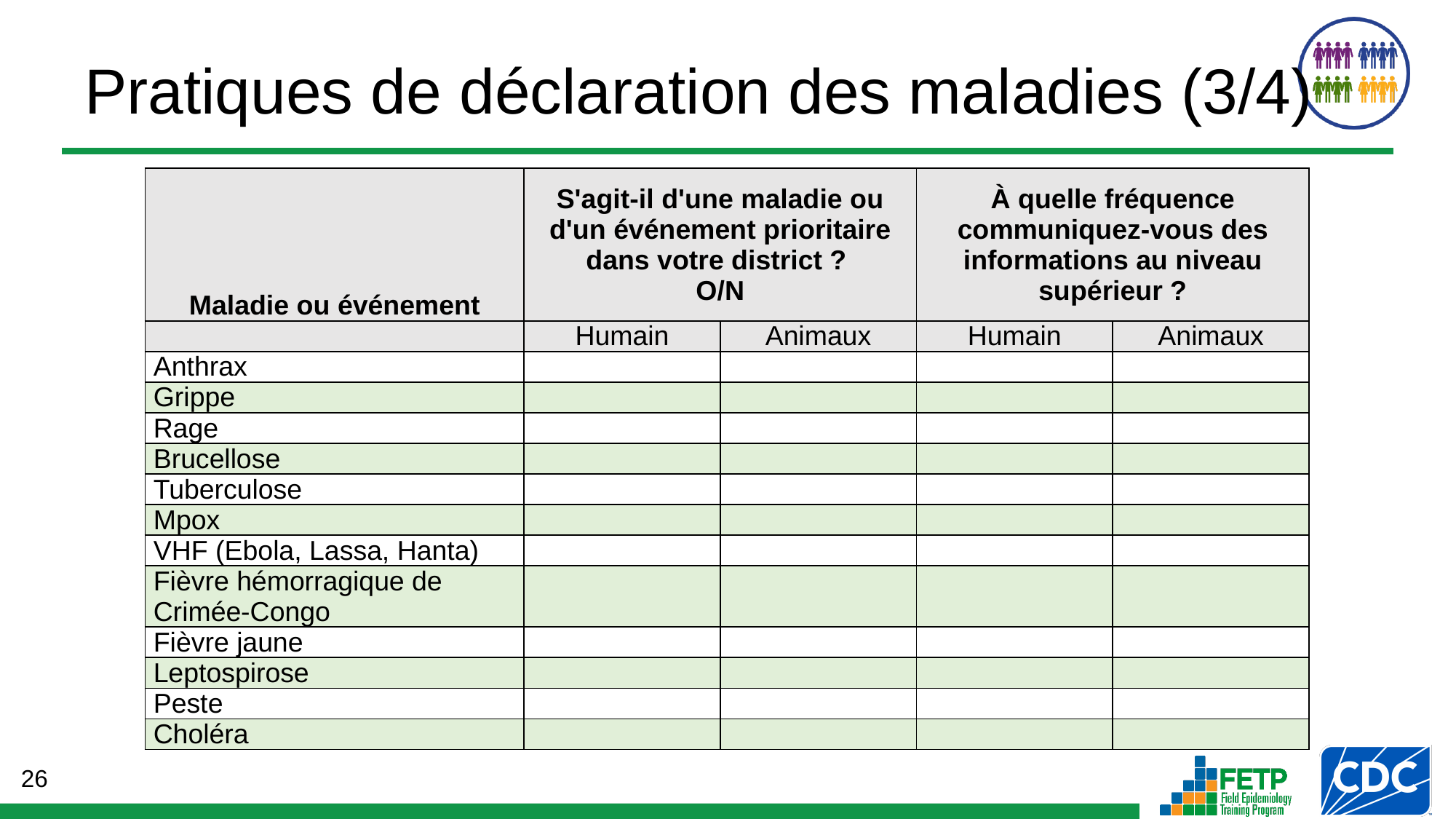

# Pratiques de déclaration des maladies (3/4)
| Maladie ou événement | S'agit-il d'une maladie ou d'un événement prioritaire dans votre district ? O/N |  | À quelle fréquence communiquez-vous des informations au niveau supérieur ? |  |
| --- | --- | --- | --- | --- |
|  | Humain | Animaux | Humain | Animaux |
| Anthrax |  |  |  |  |
| Grippe |  |  |  |  |
| Rage |  |  |  |  |
| Brucellose |  |  |  |  |
| Tuberculose |  |  |  |  |
| Mpox |  |  |  |  |
| VHF (Ebola, Lassa, Hanta) |  |  |  |  |
| Fièvre hémorragique de Crimée-Congo |  |  |  |  |
| Fièvre jaune |  |  |  |  |
| Leptospirose |  |  |  |  |
| Peste |  |  |  |  |
| Choléra |  |  |  |  |